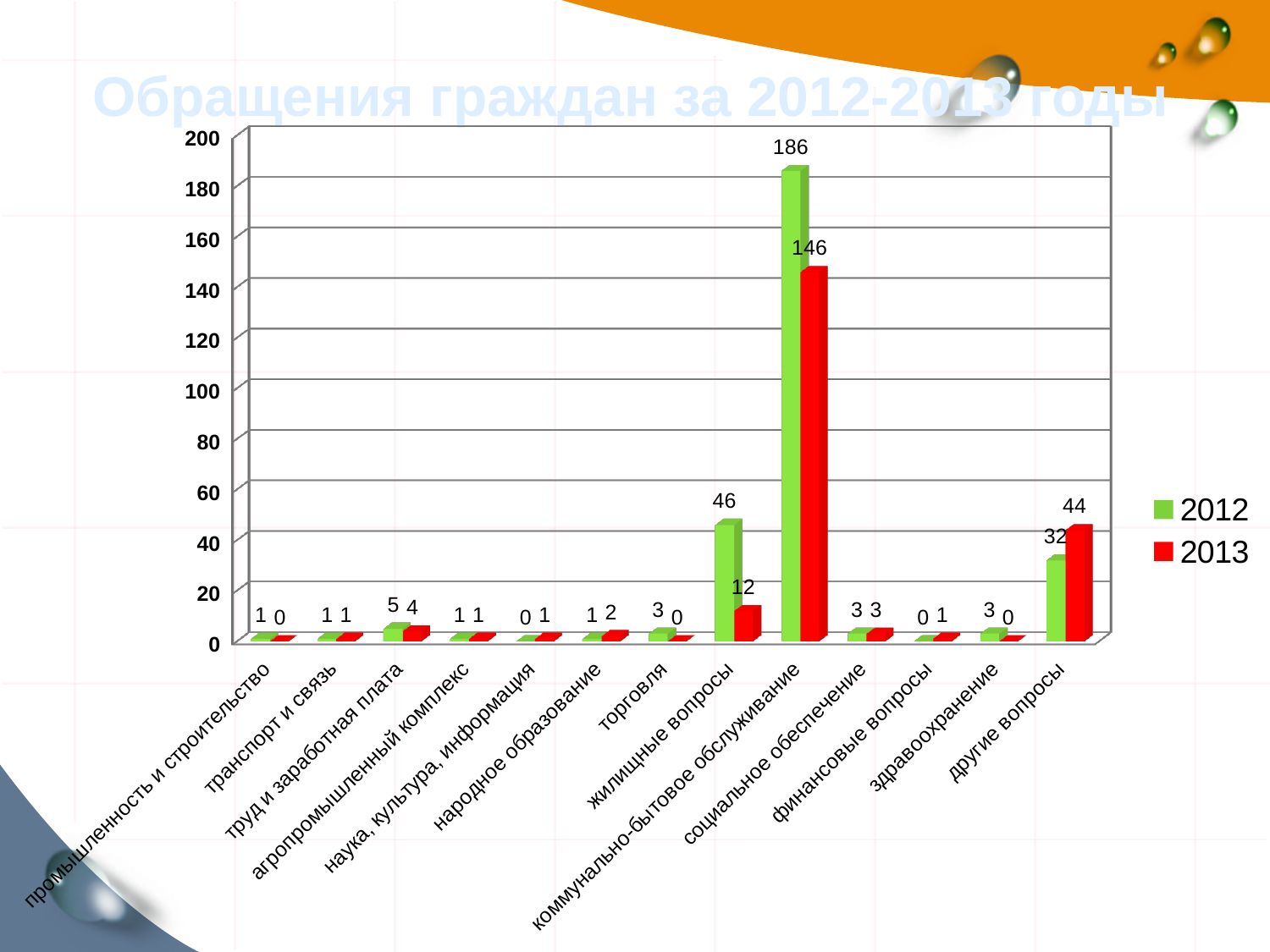

Обращения граждан за 2012-2013 годы

[unsupported chart]